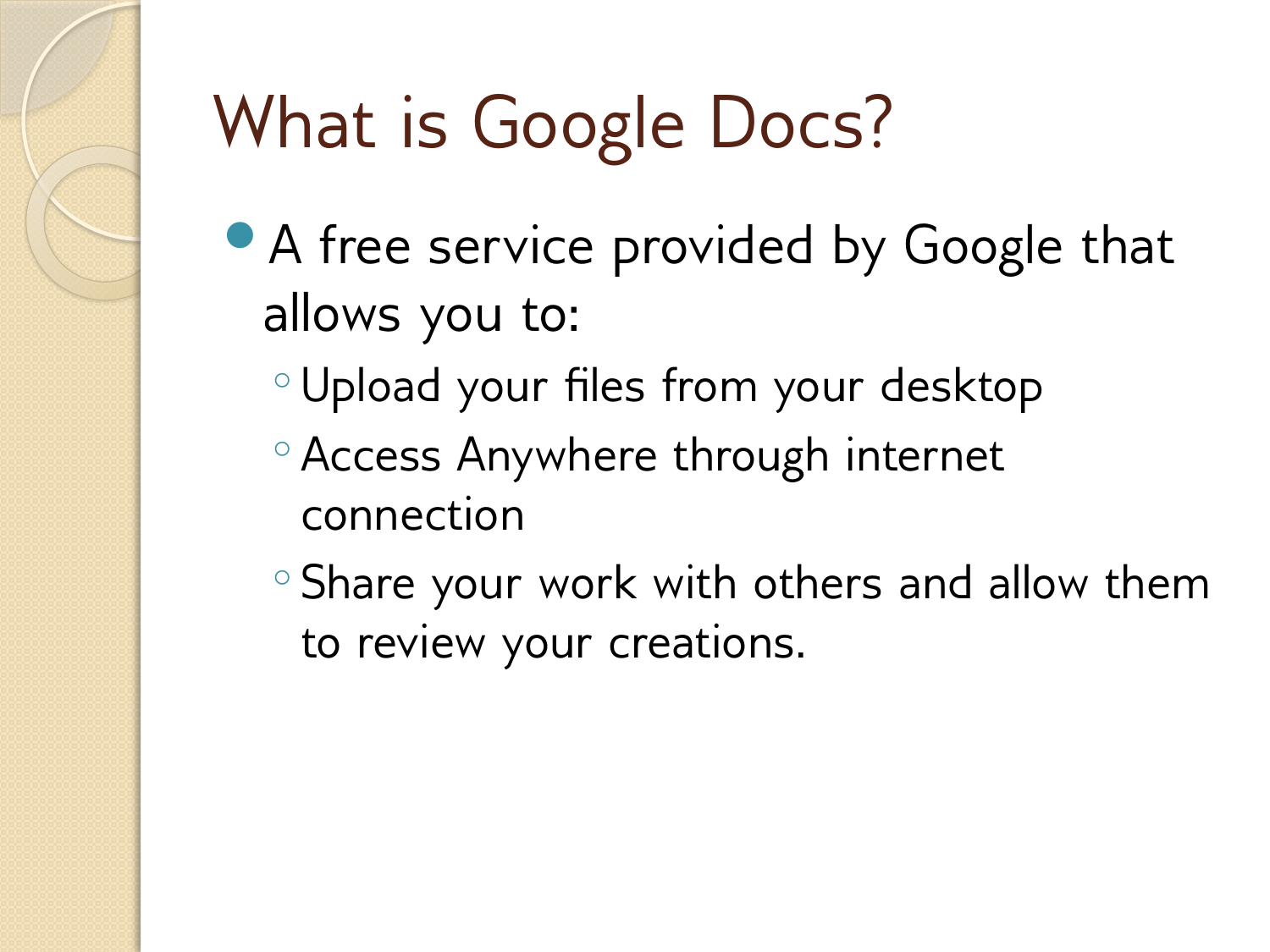

# What is Google Docs?
A free service provided by Google that allows you to:
Upload your files from your desktop
Access Anywhere through internet connection
Share your work with others and allow them to review your creations.